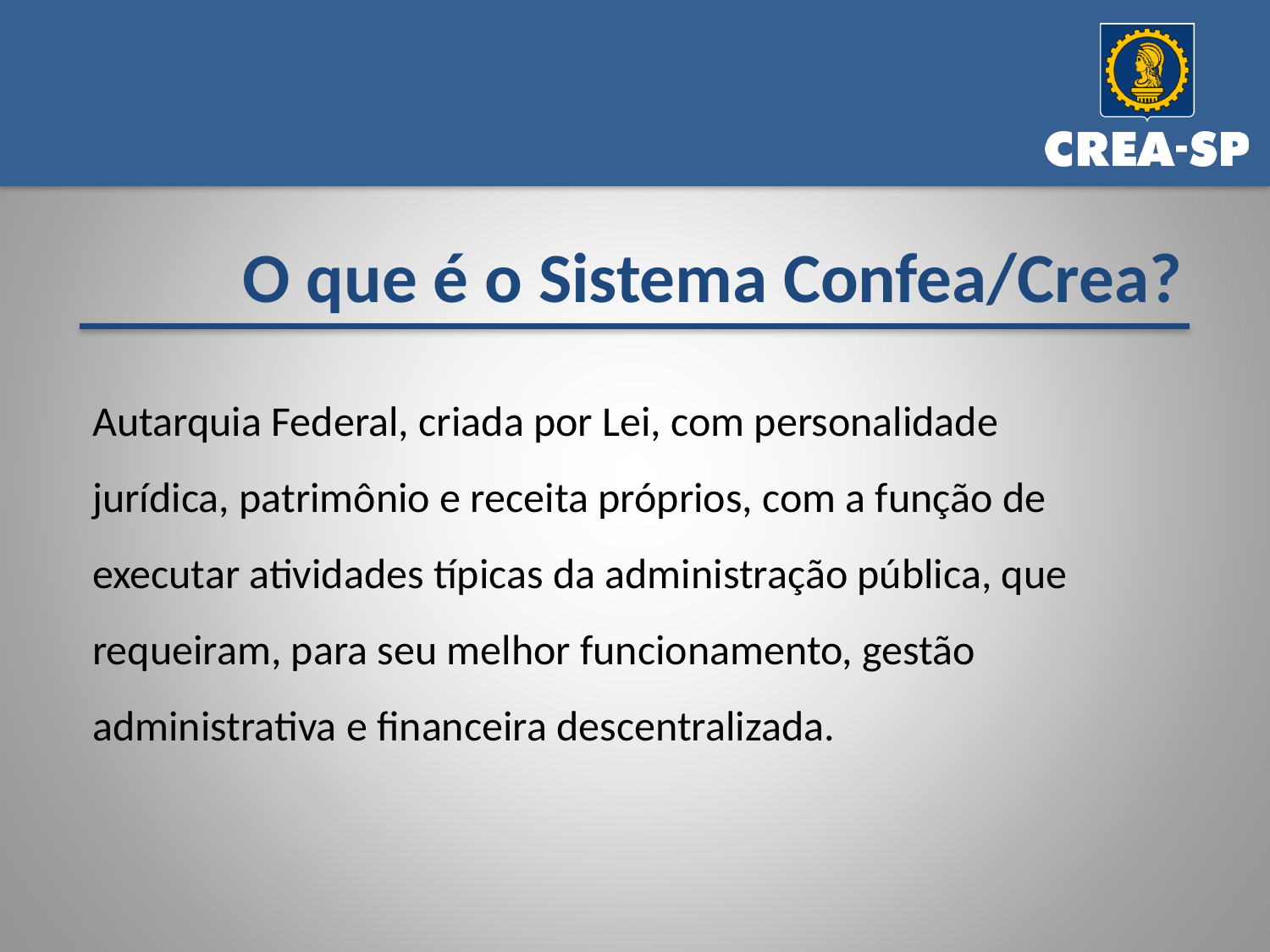

O que é o Sistema Confea/Crea?
Autarquia Federal, criada por Lei, com personalidade jurídica, patrimônio e receita próprios, com a função de executar atividades típicas da administração pública, que requeiram, para seu melhor funcionamento, gestão administrativa e financeira descentralizada.